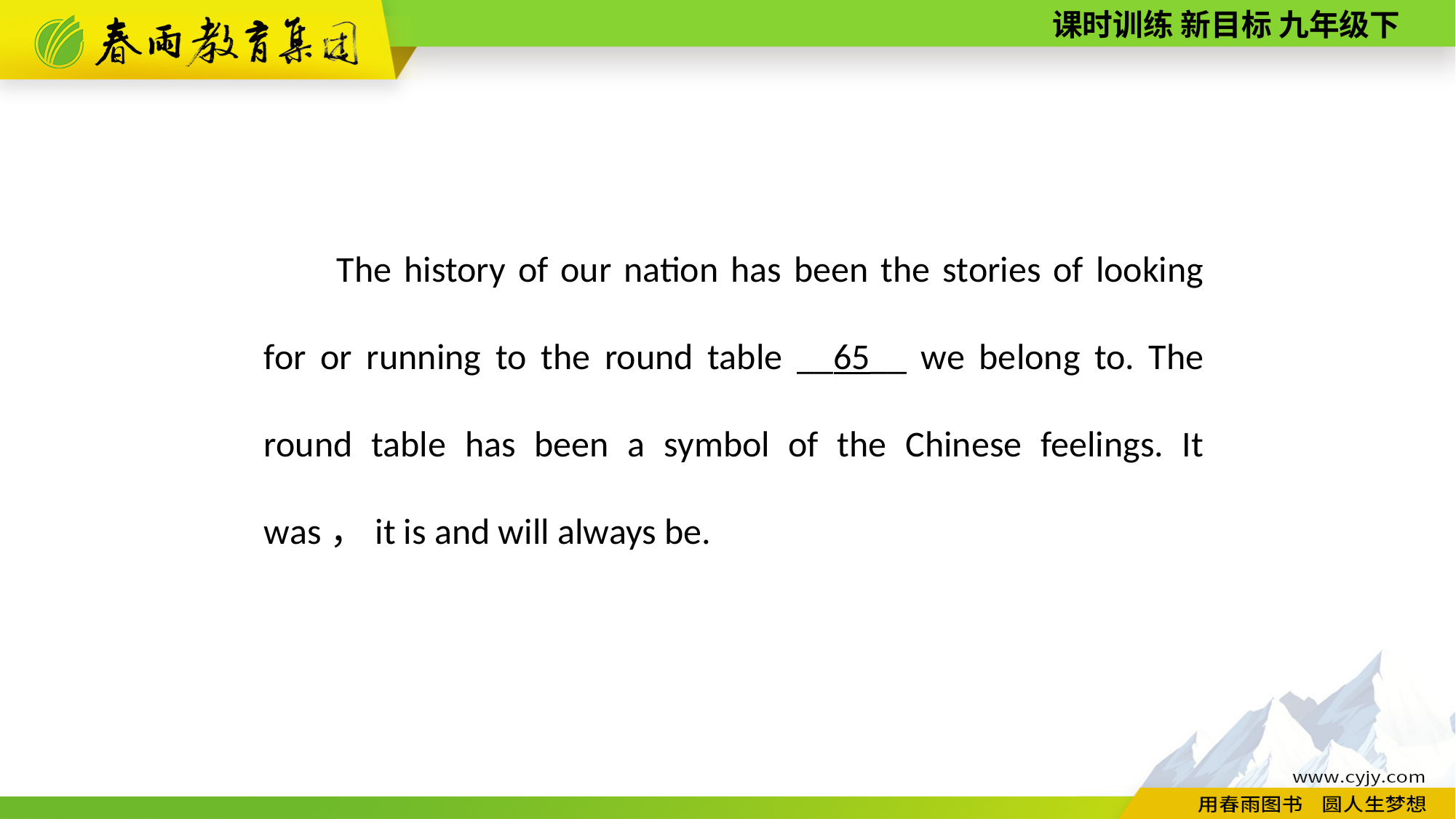

The history of our nation has been the stories of looking for or running to the round table __65__ we belong to. The round table has been a symbol of the Chinese feelings. It was，it is and will always be.